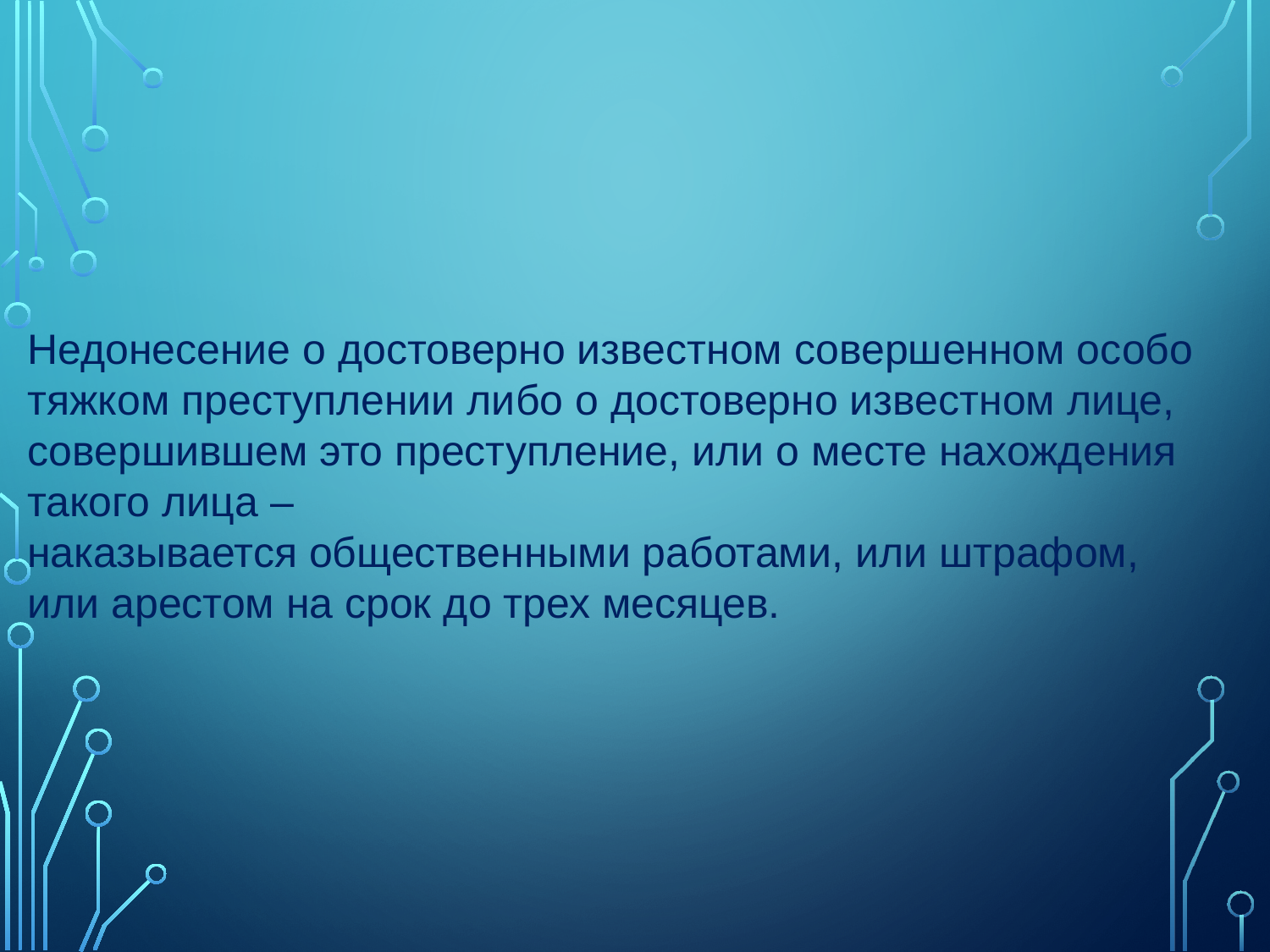

#
Недонесение о достоверно известном совершенном особо тяжком преступлении либо о достоверно известном лице, совершившем это преступление, или о месте нахождения такого лица –
наказывается общественными работами, или штрафом, или арестом на срок до трех месяцев.